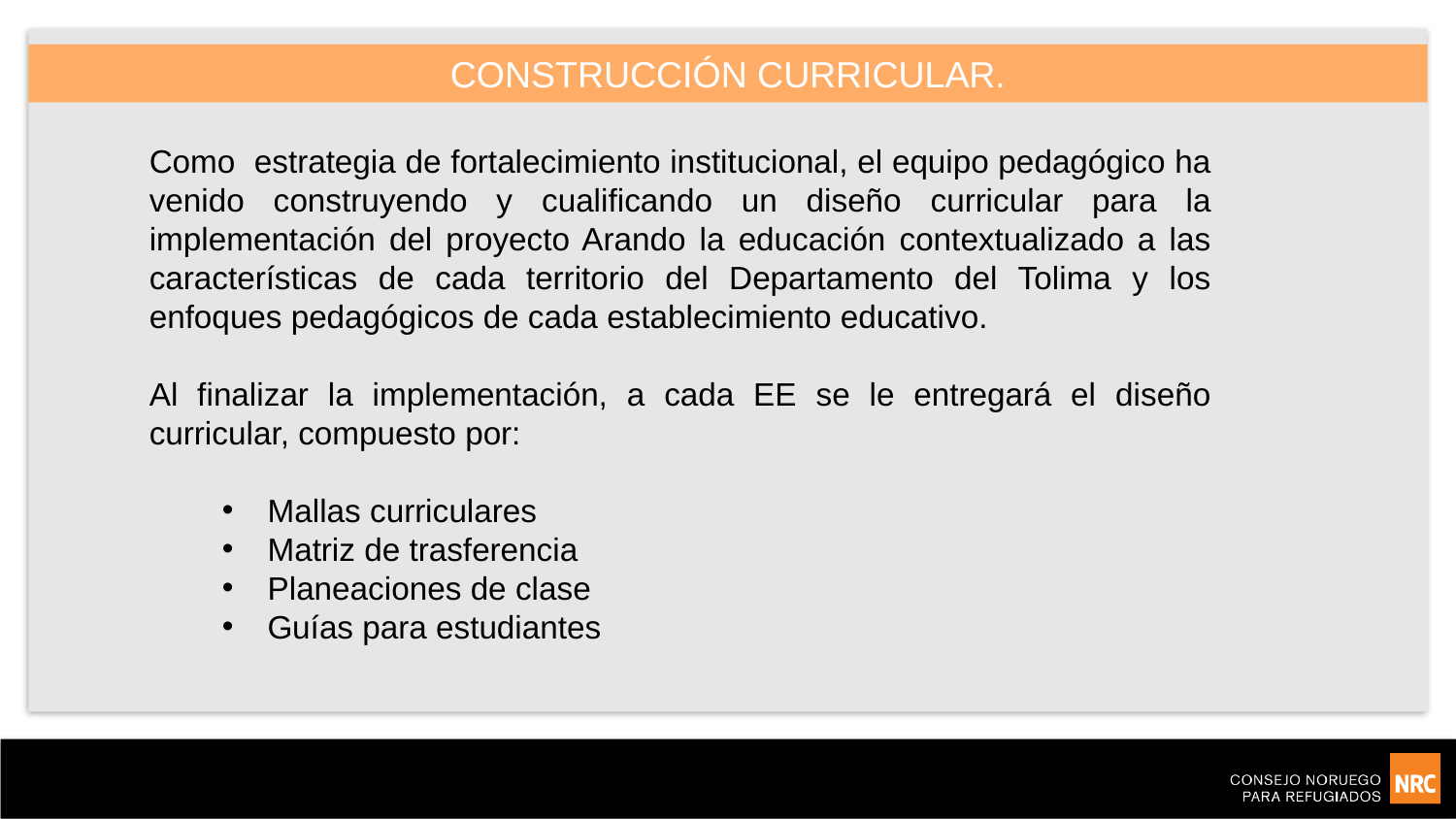

CONSTRUCCIÓN CURRICULAR.
Como  estrategia de fortalecimiento institucional, el equipo pedagógico ha venido construyendo y cualificando un diseño curricular para la implementación del proyecto Arando la educación contextualizado a las características de cada territorio del Departamento del Tolima y los enfoques pedagógicos de cada establecimiento educativo.

Al finalizar la implementación, a cada EE se le entregará el diseño curricular, compuesto por:

Mallas curriculares
Matriz de trasferencia
Planeaciones de clase
Guías para estudiantes